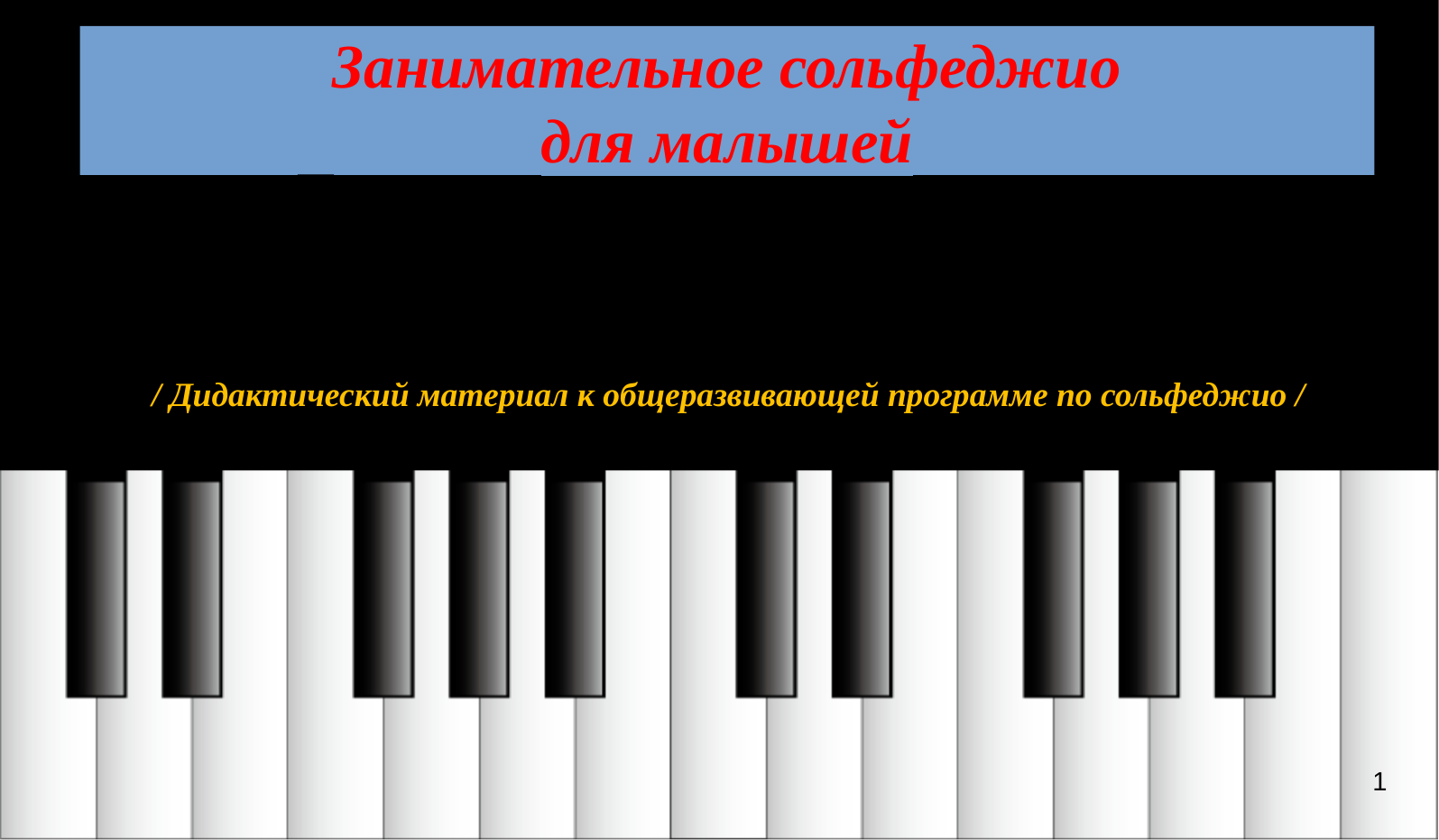

Занимательное сольфеджио
для малышей

«Длительности  нот»
/ Дидактический материал к общеразвивающей программе по сольфеджио /